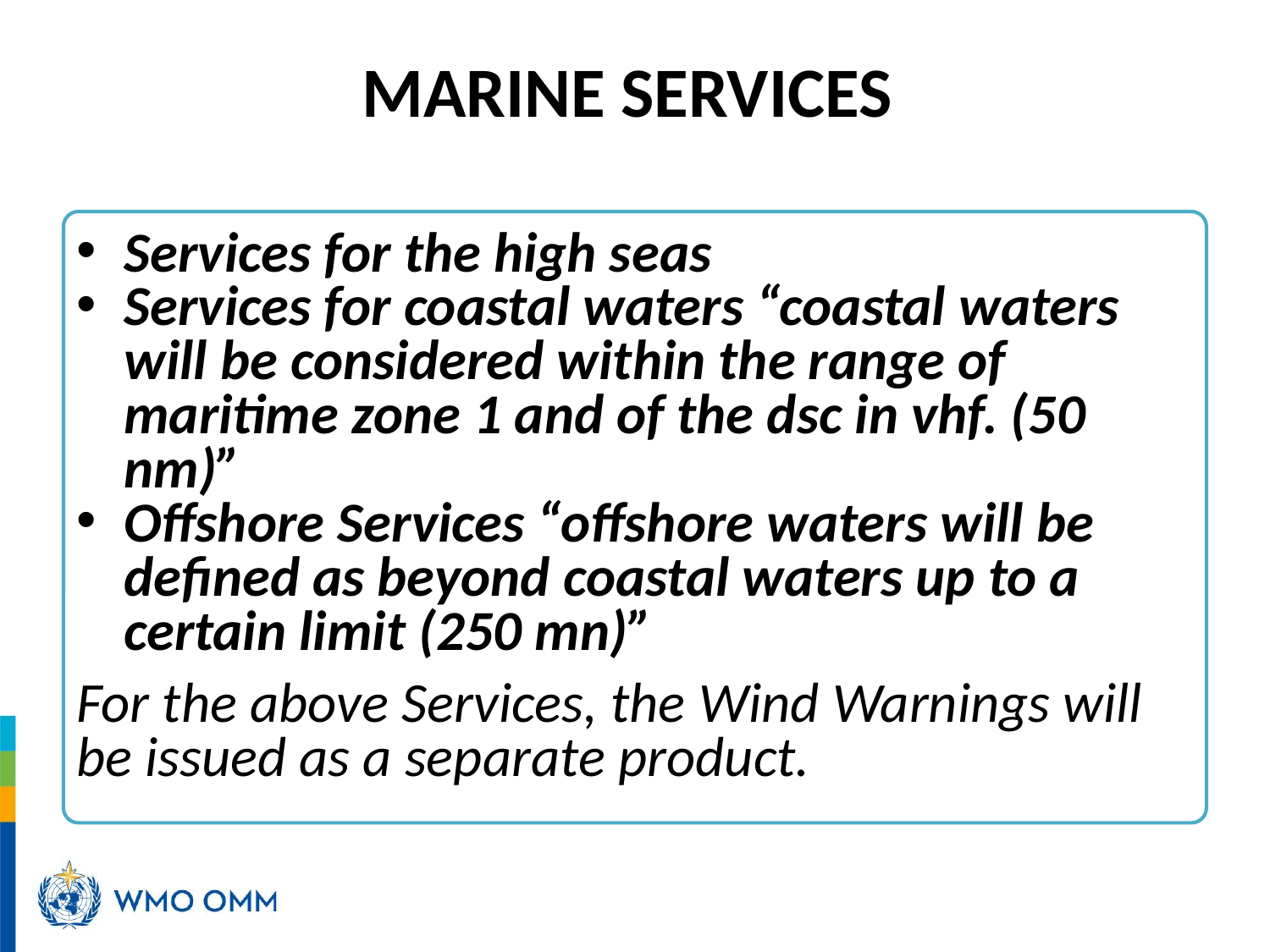

# MARINE SERVICES

Services for the high seas
Services for coastal waters “coastal waters will be considered within the range of maritime zone 1 and of the dsc in vhf. (50 nm)”
Offshore Services “offshore waters will be defined as beyond coastal waters up to a  certain limit (250 mn)”
For the above Services, the Wind Warnings will be issued as a separate product.